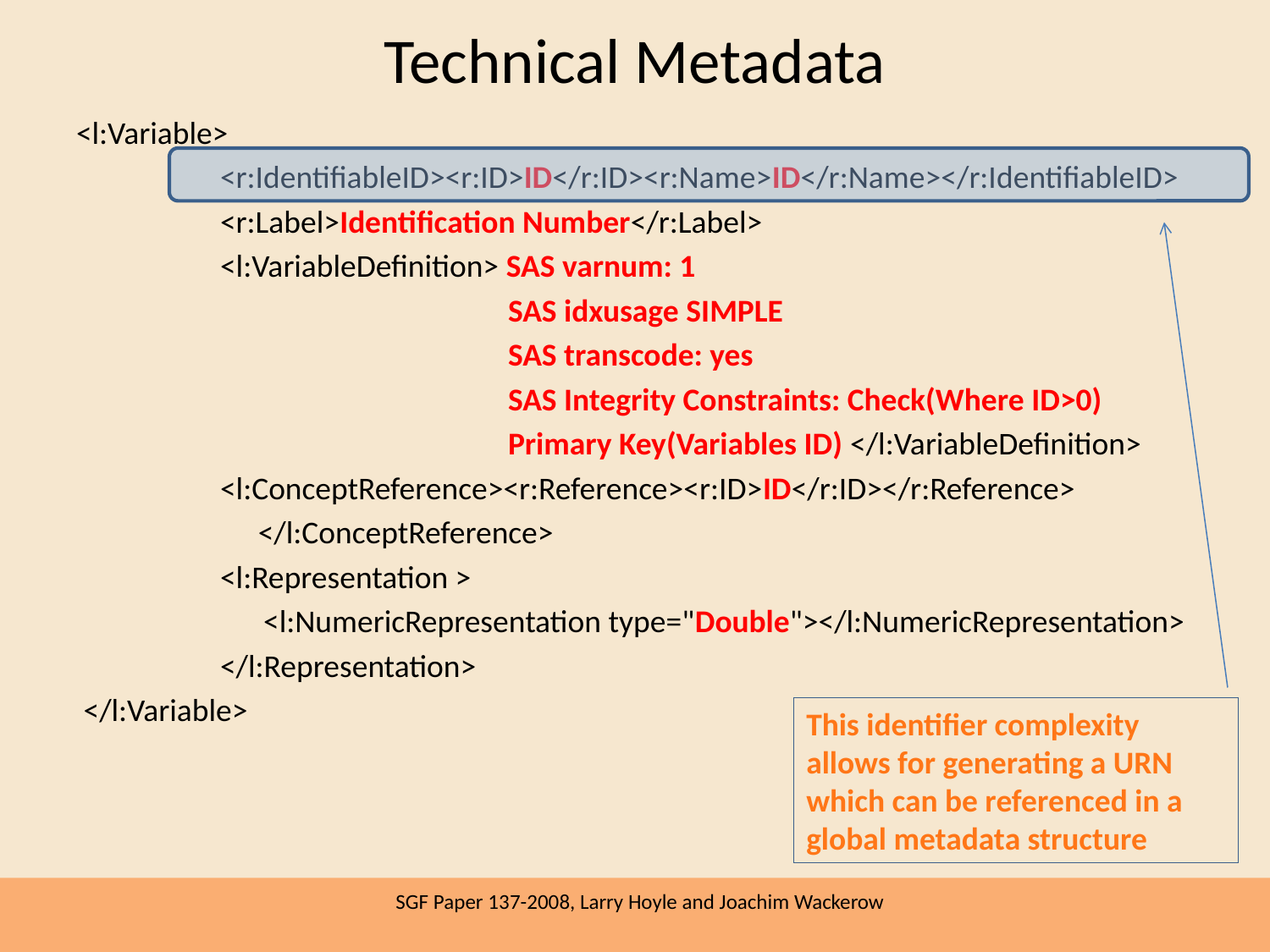

# Technical Metadata
<l:Variable>
                    <r:IdentifiableID><r:ID>ID</r:ID><r:Name>ID</r:Name></r:IdentifiableID>
                    <r:Label>Identification Number</r:Label>
                    <l:VariableDefinition> SAS varnum: 1
                                                            SAS idxusage SIMPLE
                                                            SAS transcode: yes
                                                            SAS Integrity Constraints: Check(Where ID>0)
                                                            Primary Key(Variables ID) </l:VariableDefinition>
                    <l:ConceptReference><r:Reference><r:ID>ID</r:ID></r:Reference>
		 </l:ConceptReference>
                    <l:Representation >
                          <l:NumericRepresentation type="Double"></l:NumericRepresentation>
                    </l:Representation>
 </l:Variable>

This identifier complexity allows for generating a URN which can be referenced in a global metadata structure
SGF Paper 137-2008, Larry Hoyle and Joachim Wackerow